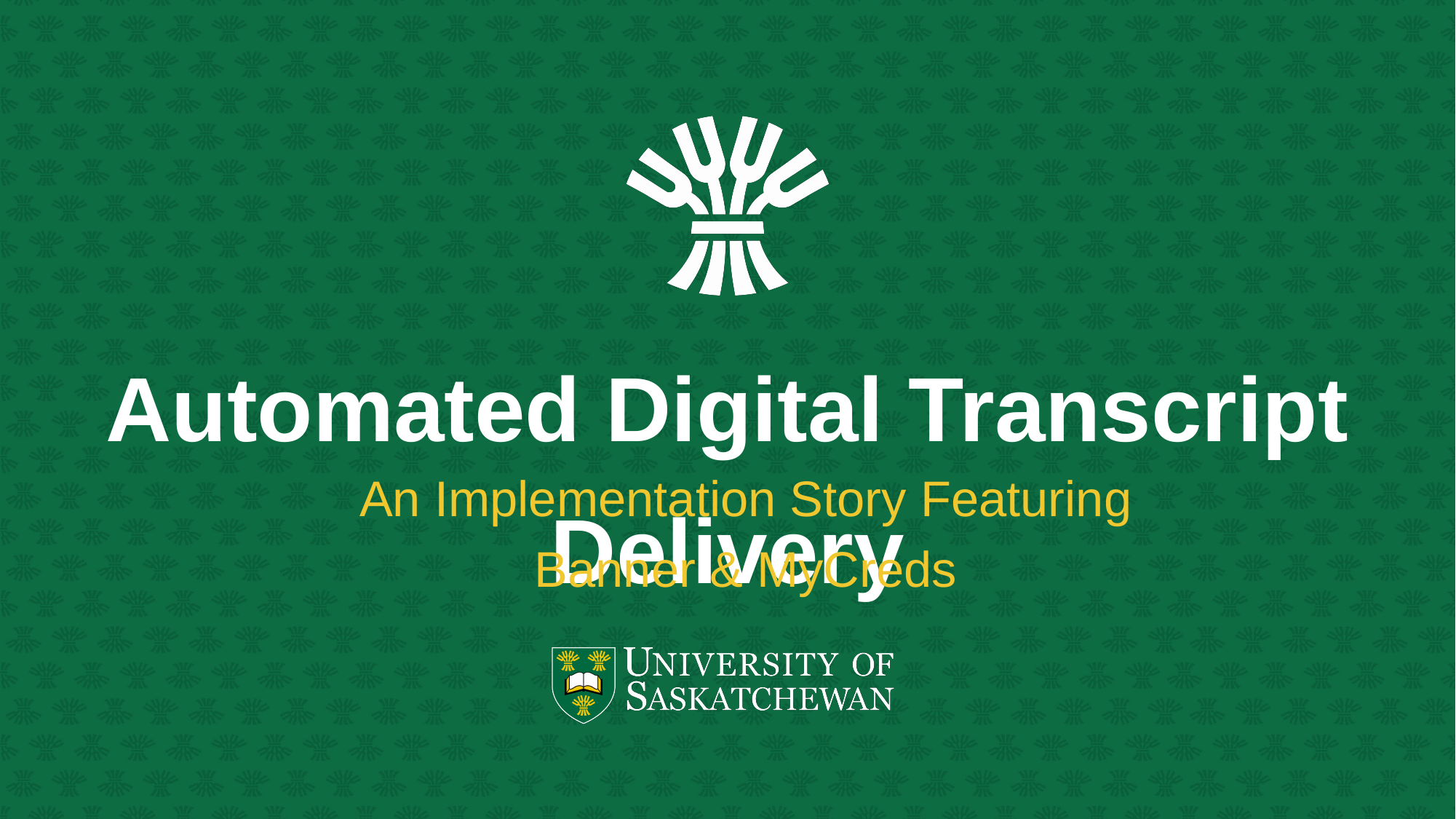

Automated Digital Transcript Delivery
An Implementation Story Featuring
Banner & MyCreds